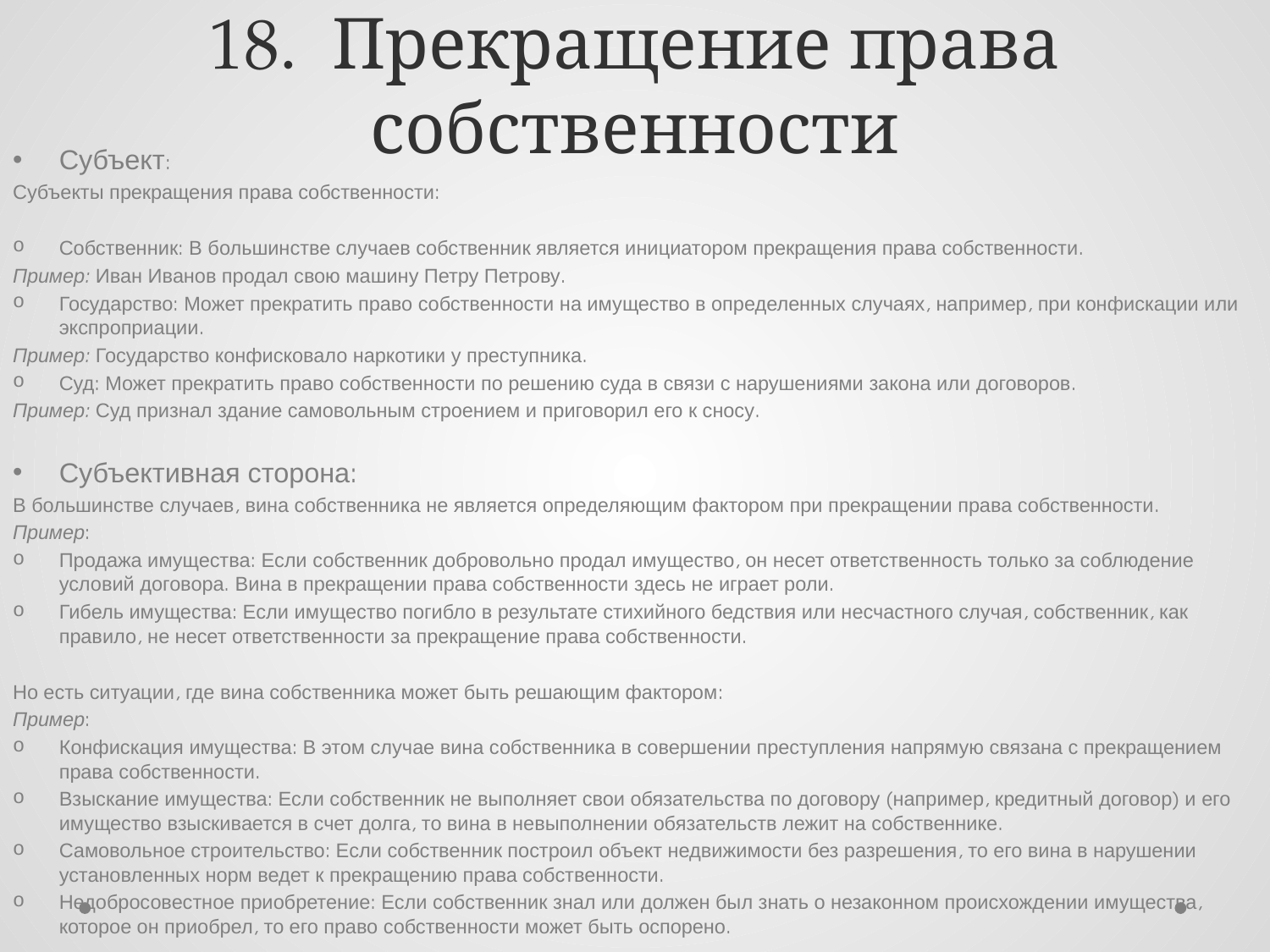

# 18.  Прекращение права собственности
Субъект:
Субъекты прекращения права собственности:

Собственник: В большинстве случаев собственник является инициатором прекращения права собственности.
Пример: Иван Иванов продал свою машину Петру Петрову.
Государство: Может прекратить право собственности на имущество в определенных случаях, например, при конфискации или экспроприации.
Пример: Государство конфисковало наркотики у преступника.
Суд: Может прекратить право собственности по решению суда в связи с нарушениями закона или договоров.
Пример: Суд признал здание самовольным строением и приговорил его к сносу.

Субъективная сторона:
В большинстве случаев, вина собственника не является определяющим фактором при прекращении права собственности.
Пример:
Продажа имущества: Если собственник добровольно продал имущество, он несет ответственность только за соблюдение условий договора. Вина в прекращении права собственности здесь не играет роли.
Гибель имущества: Если имущество погибло в результате стихийного бедствия или несчастного случая, собственник, как правило, не несет ответственности за прекращение права собственности.

Но есть ситуации, где вина собственника может быть решающим фактором:
Пример:
Конфискация имущества: В этом случае вина собственника в совершении преступления напрямую связана с прекращением права собственности.
Взыскание имущества: Если собственник не выполняет свои обязательства по договору (например, кредитный договор) и его имущество взыскивается в счет долга, то вина в невыполнении обязательств лежит на собственнике.
Самовольное строительство: Если собственник построил объект недвижимости без разрешения, то его вина в нарушении установленных норм ведет к прекращению права собственности.
Недобросовестное приобретение: Если собственник знал или должен был знать о незаконном происхождении имущества, которое он приобрел, то его право собственности может быть оспорено.